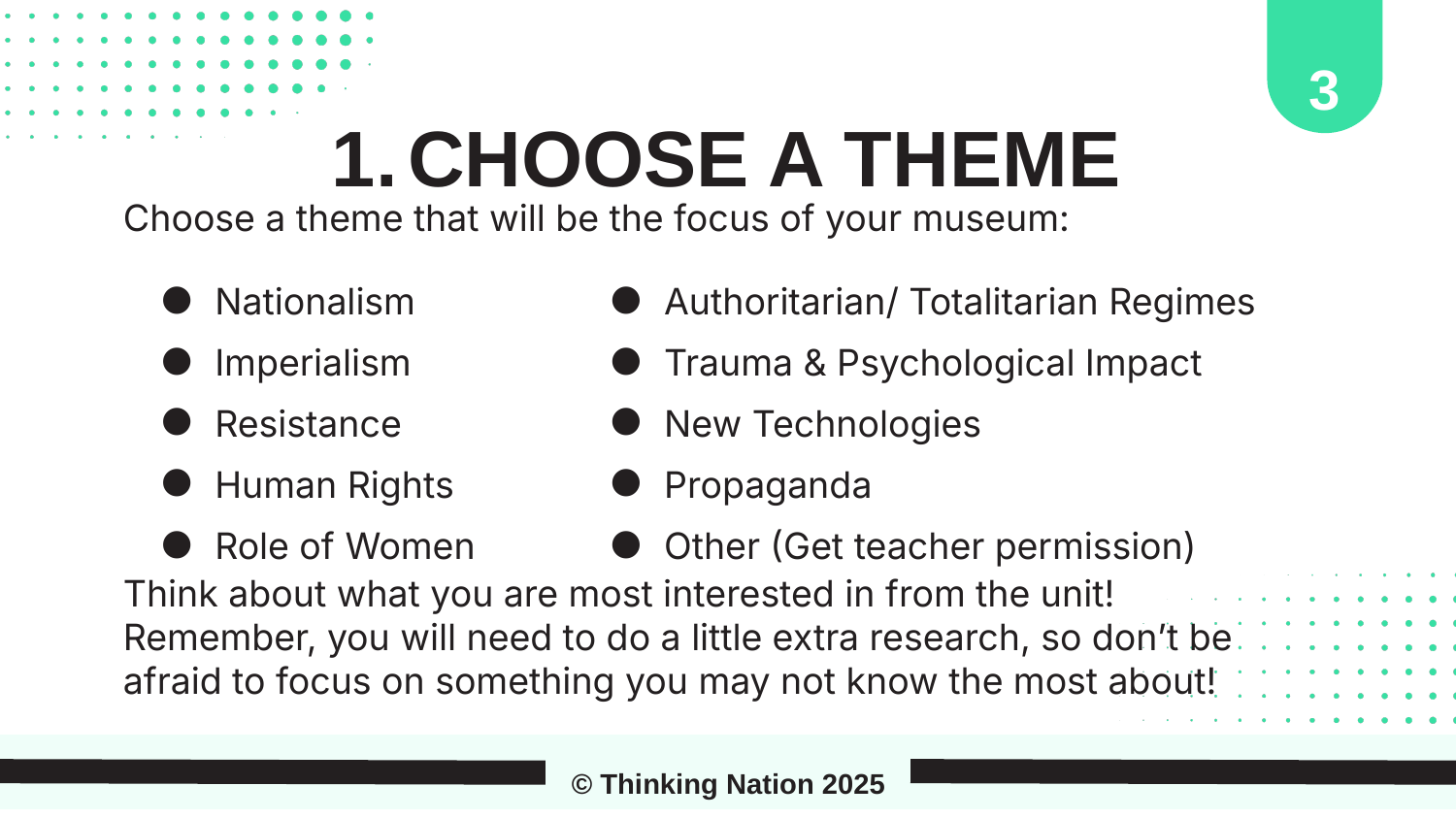

3
CHOOSE A THEME
Choose a theme that will be the focus of your museum:
Nationalism
Imperialism
Resistance
Human Rights
Role of Women
Authoritarian/ Totalitarian Regimes
Trauma & Psychological Impact
New Technologies
Propaganda
Other (Get teacher permission)

Think about what you are most interested in from the unit! Remember, you will need to do a little extra research, so don’t be afraid to focus on something you may not know the most about!

© Thinking Nation 2025